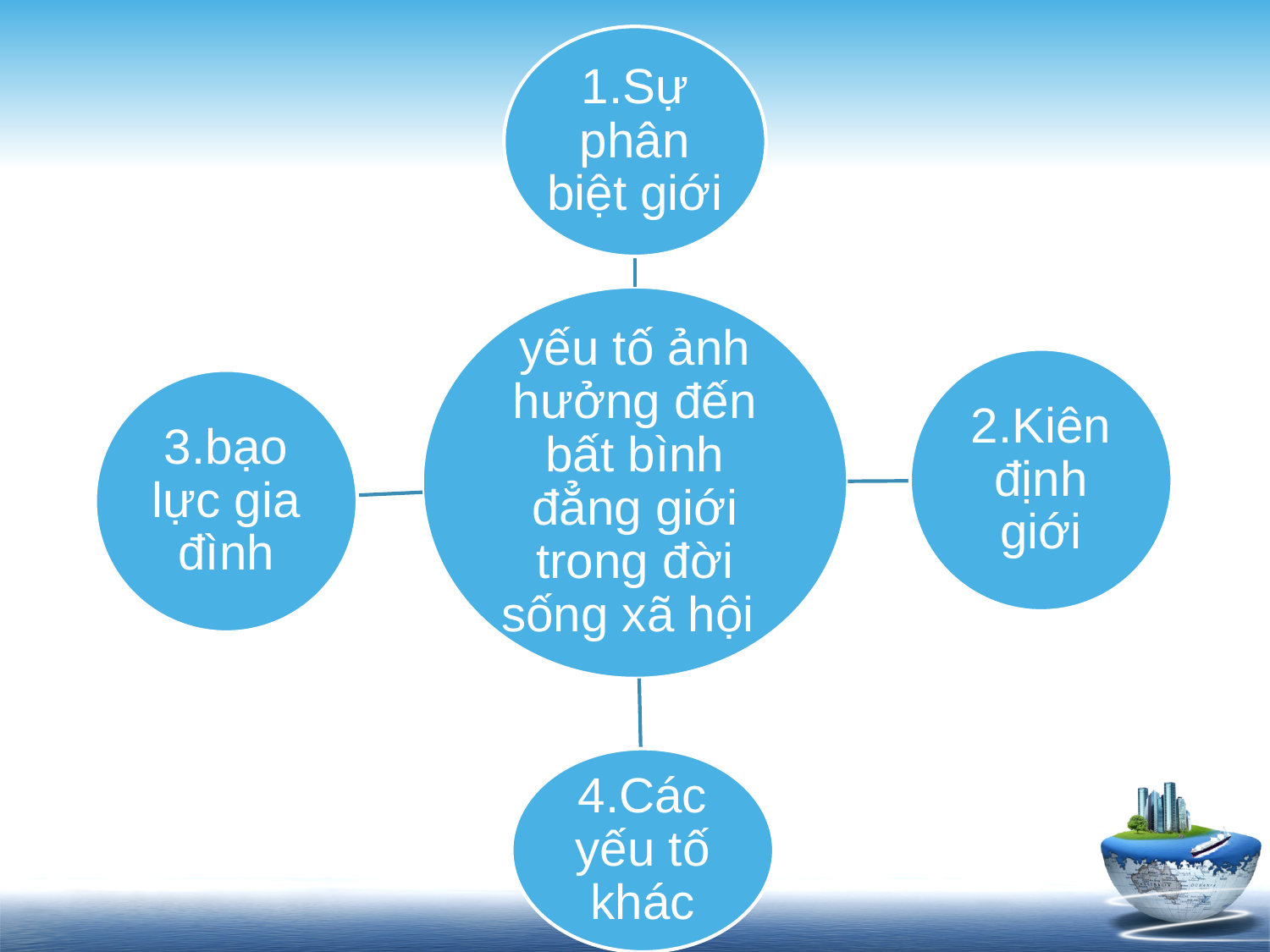

yếu tố ảnh hưởng đến bất bình đẳng giới trong đời sống xã hội

1.Sự phân biệt giới

2.Kiên định giới

4.Các yếu tố khác

3.bạo lực gia đình